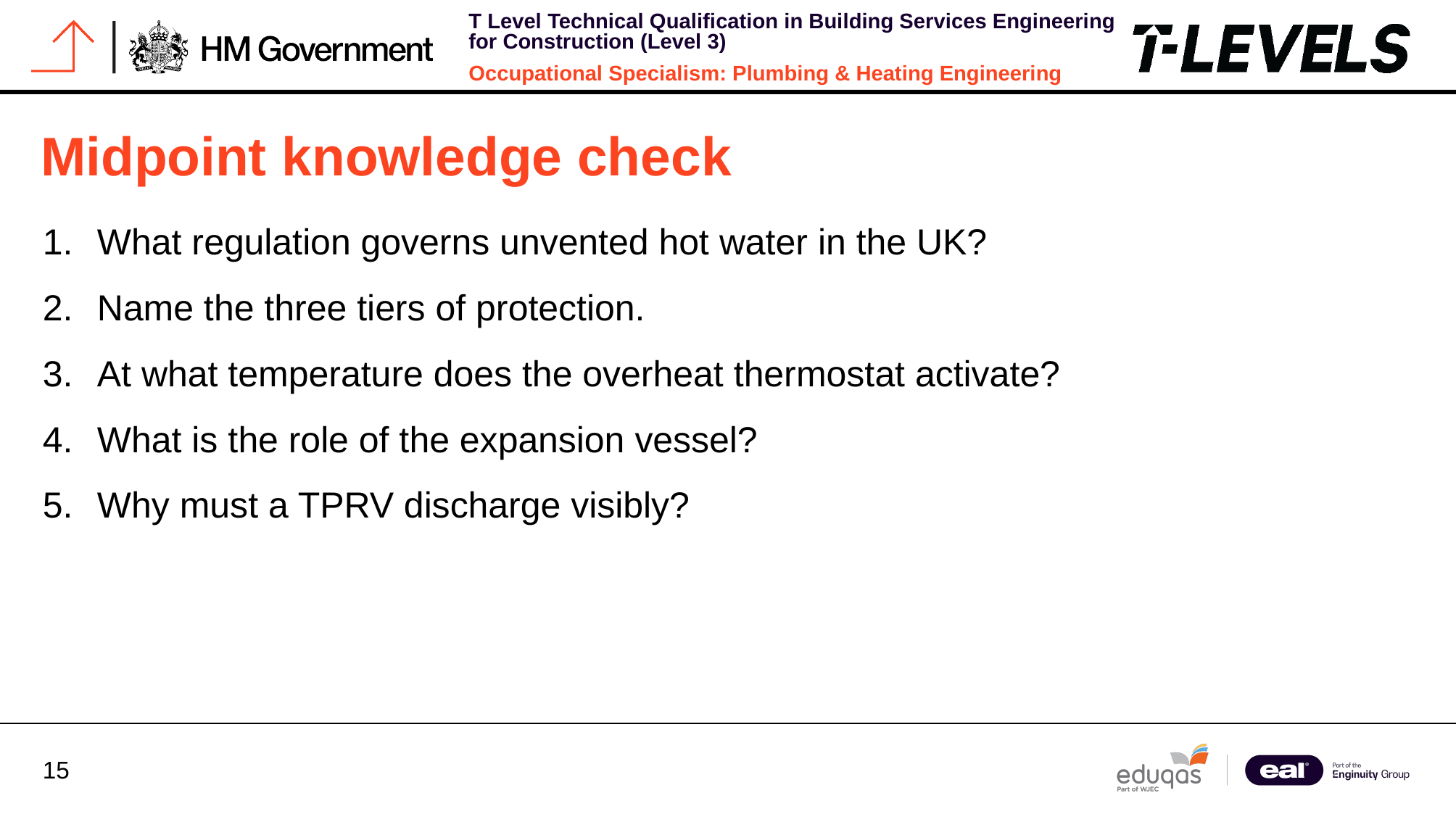

# Midpoint knowledge check
What regulation governs unvented hot water in the UK?
Name the three tiers of protection.
At what temperature does the overheat thermostat activate?
What is the role of the expansion vessel?
Why must a TPRV discharge visibly?